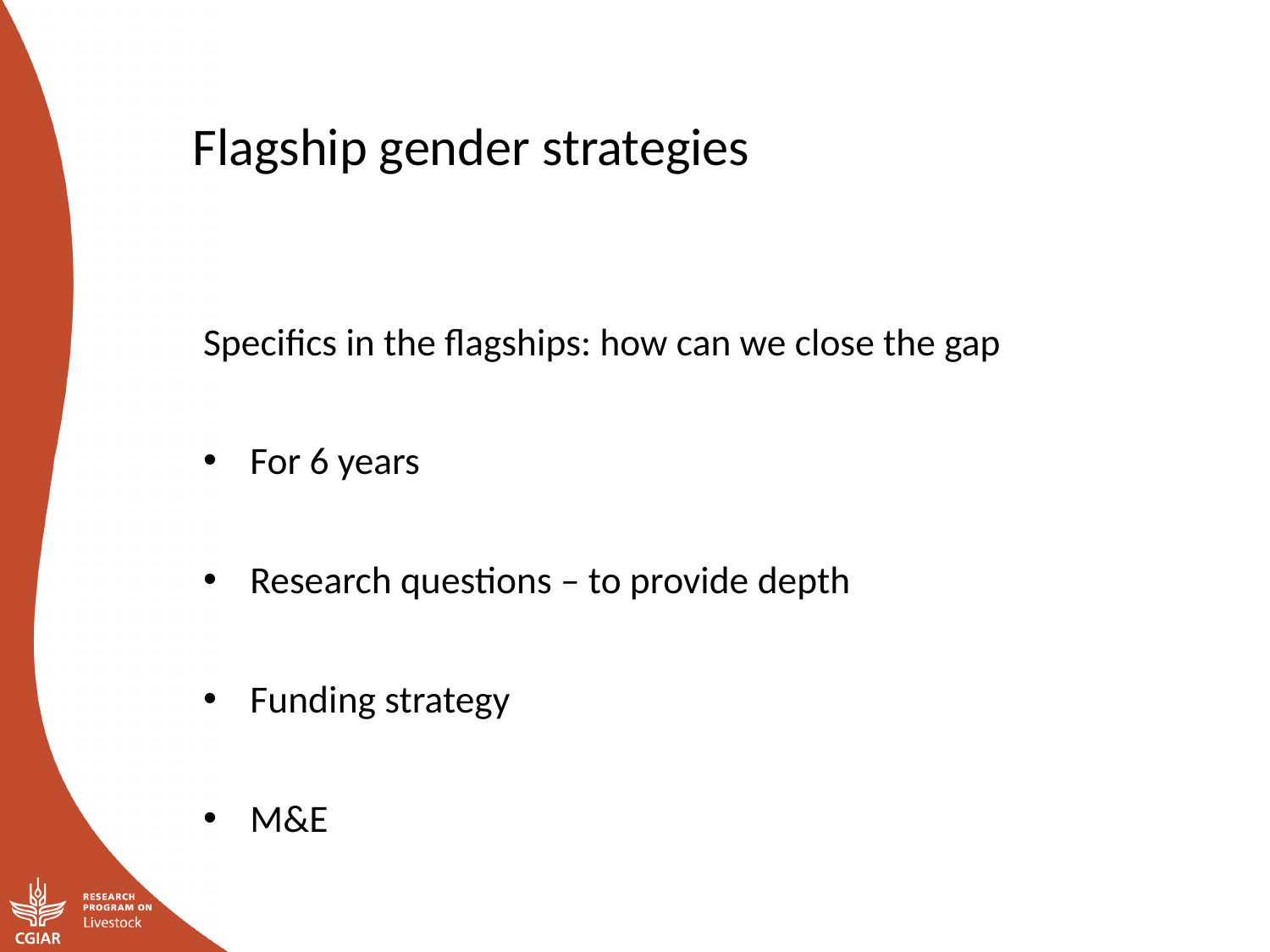

Flagship gender strategies
Specifics in the flagships: how can we close the gap
For 6 years
Research questions – to provide depth
Funding strategy
M&E